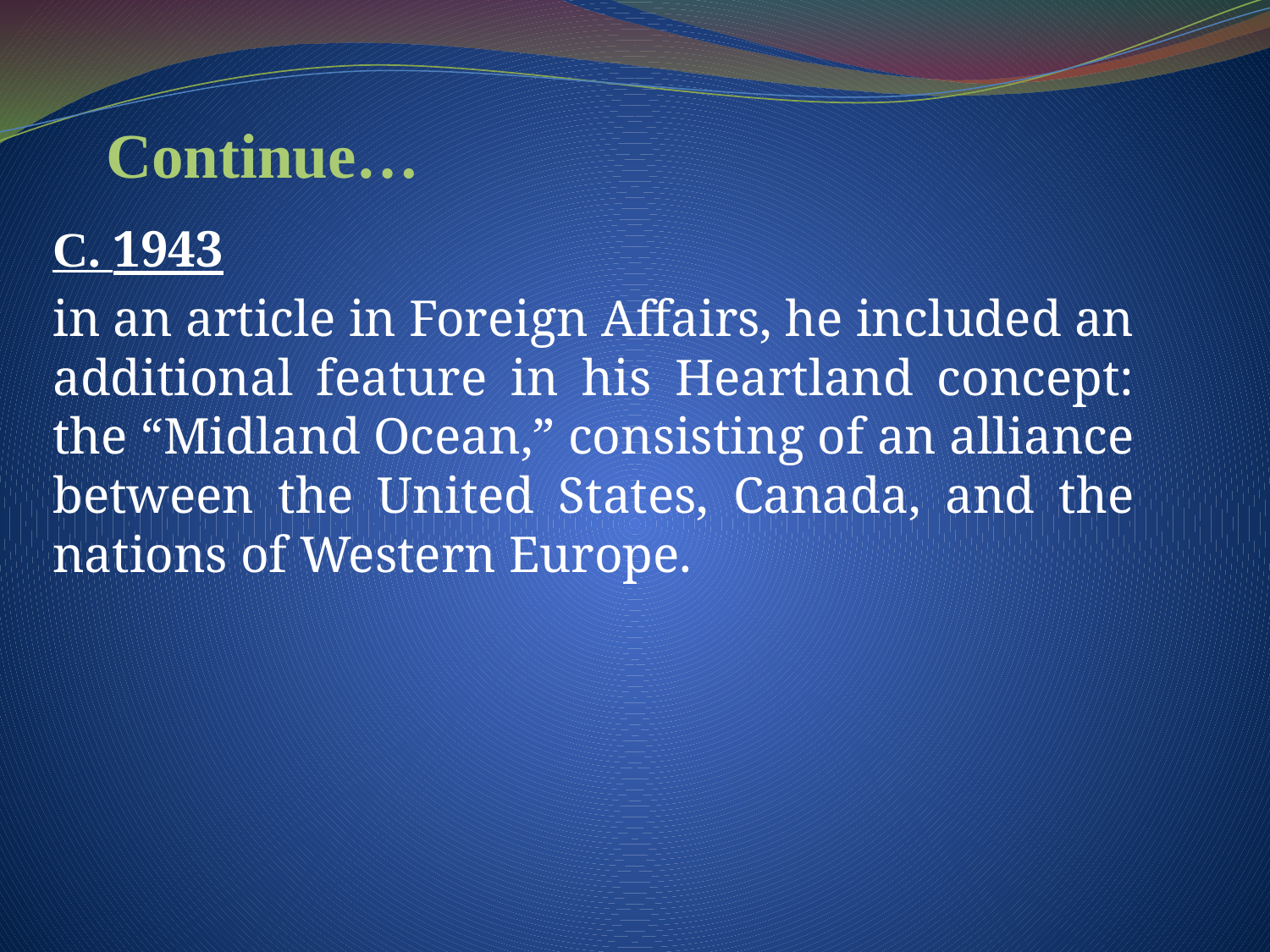

# Continue…
C. 1943
in an article in Foreign Affairs, he included an additional feature in his Heartland concept: the “Midland Ocean,” consisting of an alliance between the United States, Canada, and the nations of Western Europe.